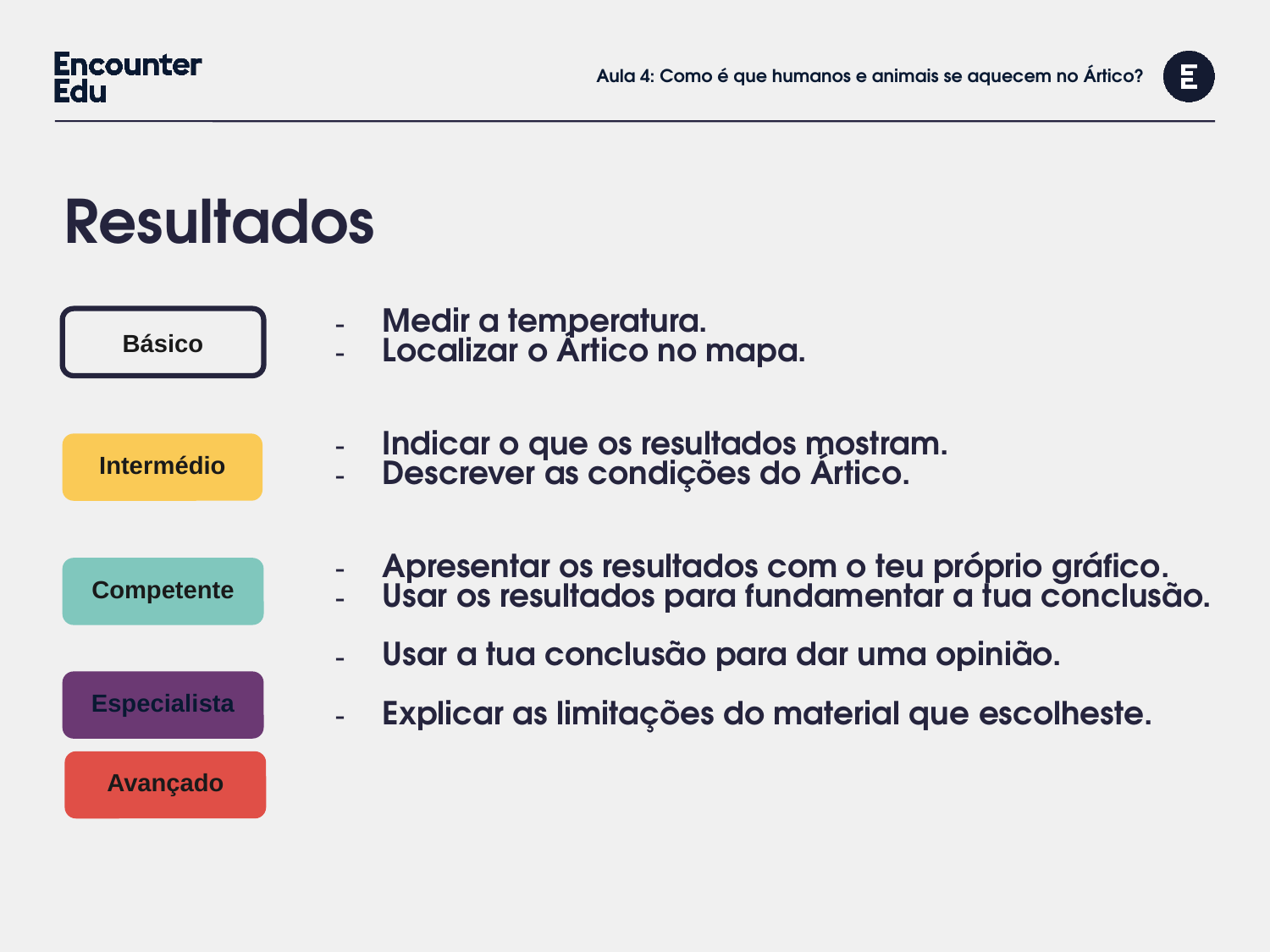

# Aula 4: Como é que humanos e animais se aquecem no Ártico?
Resultados
Básico
| Medir a temperatura. Localizar o Ártico no mapa. |
| --- |
| Indicar o que os resultados mostram. Descrever as condições do Ártico. |
| Apresentar os resultados com o teu próprio gráfico. Usar os resultados para fundamentar a tua conclusão. Usar a tua conclusão para dar uma opinião. Explicar as limitações do material que escolheste. |
|  |
|  |
Intermédio
Competente
Especialista
Avançado